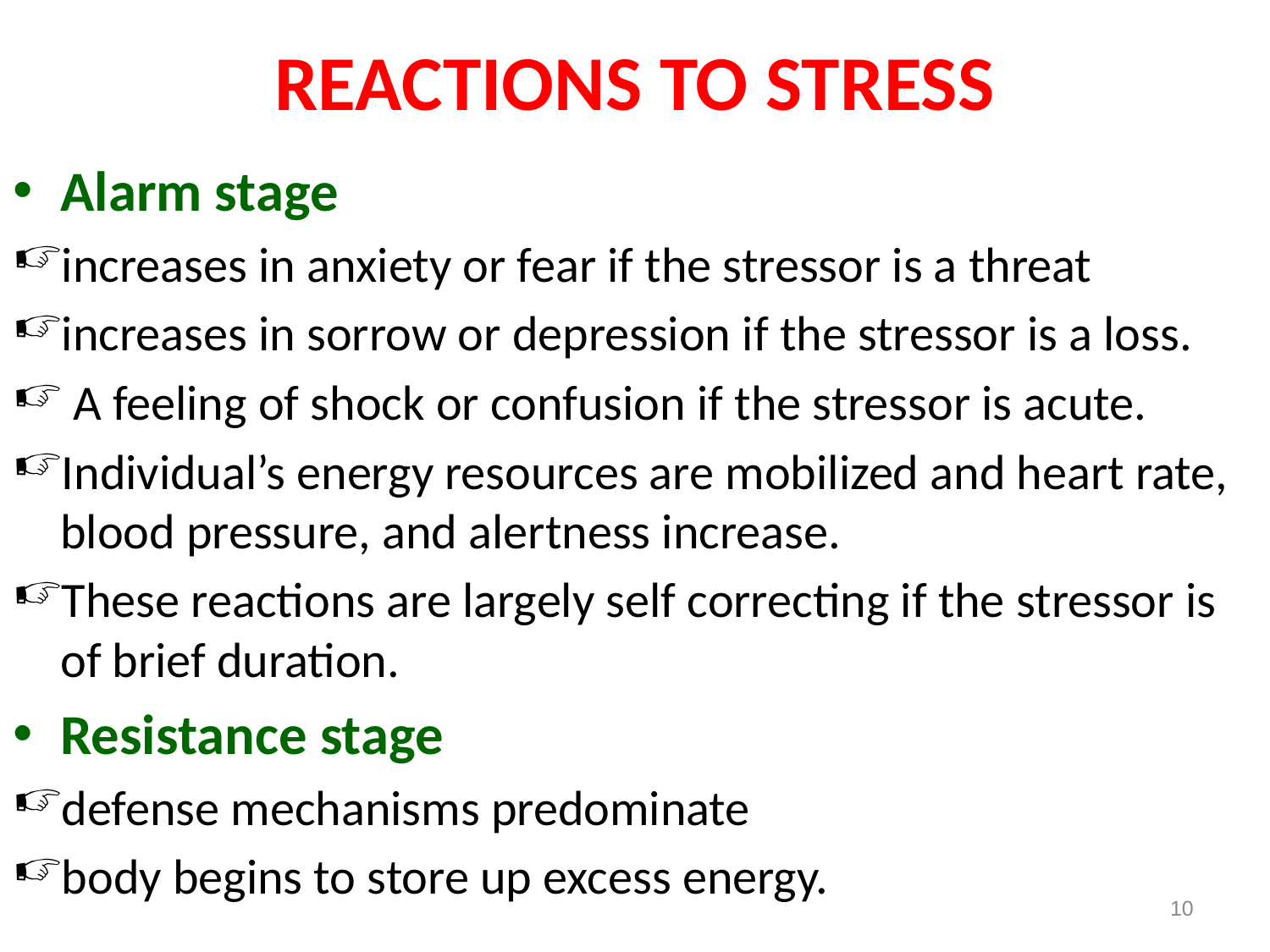

# REACTIONS TO STRESS
Alarm stage
increases in anxiety or fear if the stressor is a threat
increases in sorrow or depression if the stressor is a loss.
 A feeling of shock or confusion if the stressor is acute.
Individual’s energy resources are mobilized and heart rate, blood pressure, and alertness increase.
These reactions are largely self correcting if the stressor is of brief duration.
Resistance stage
defense mechanisms predominate
body begins to store up excess energy.
10